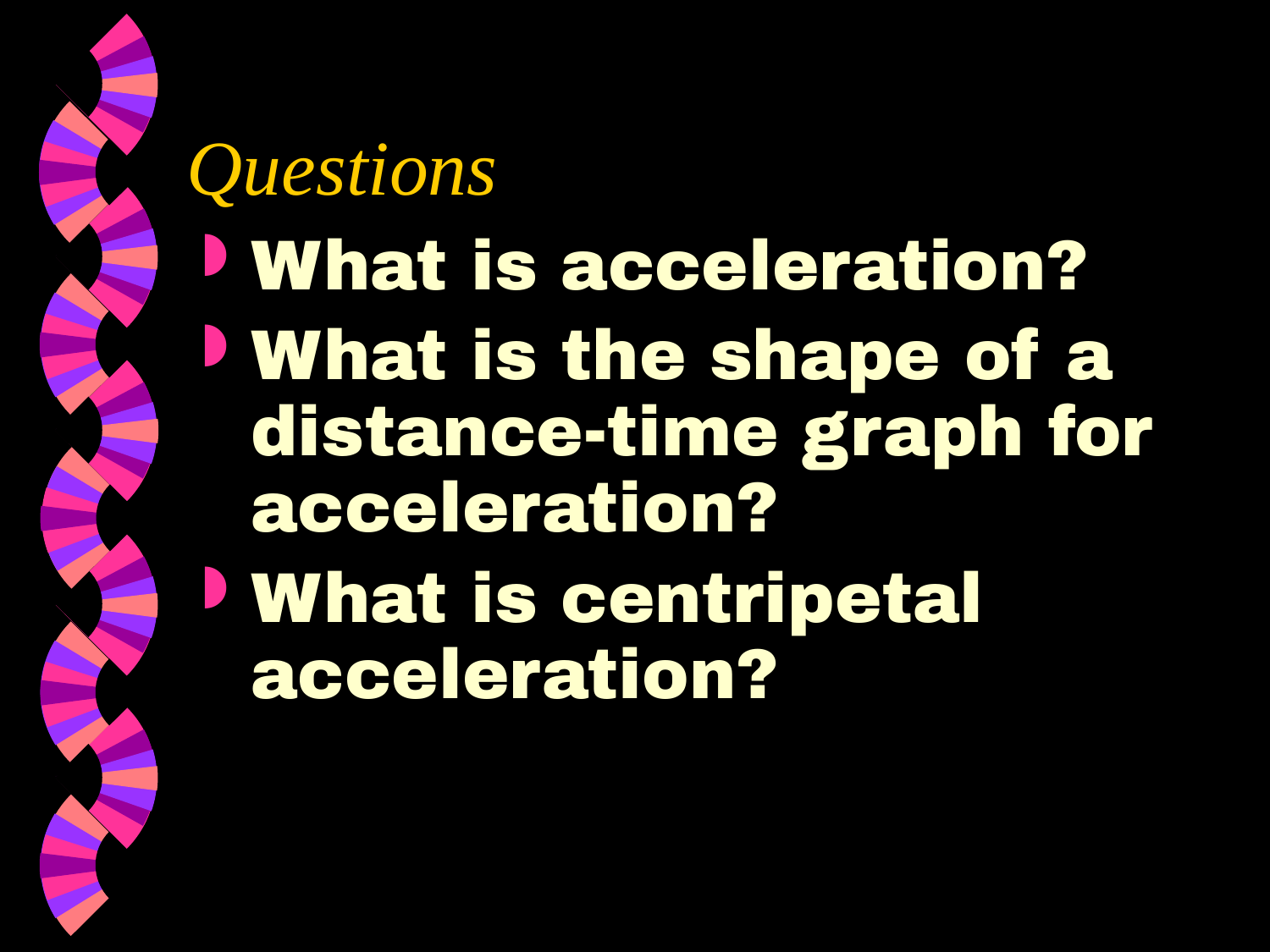

# Questions
What is acceleration?
What is the shape of a distance-time graph for  acceleration?
What is centripetal acceleration?